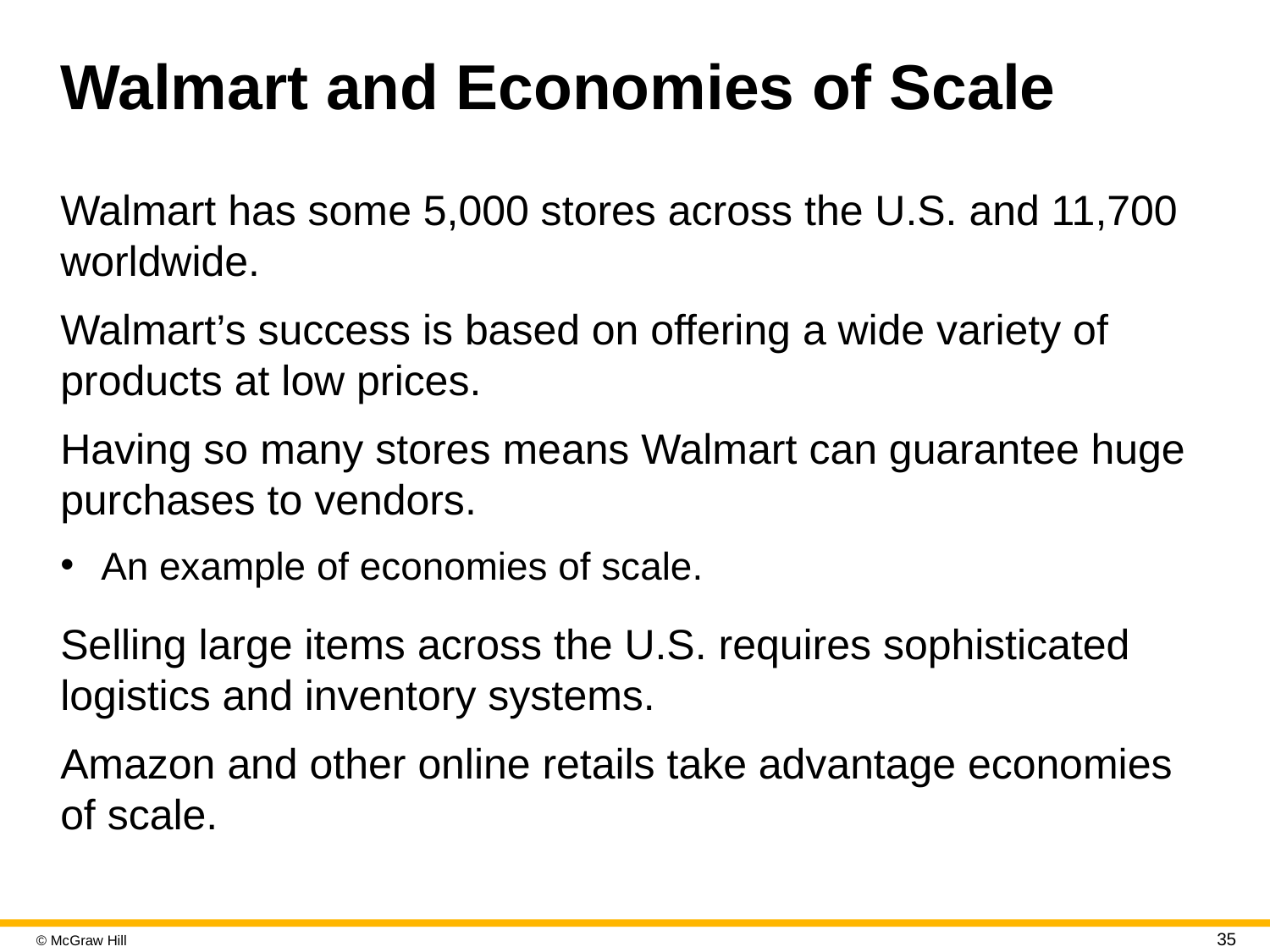

# Walmart and Economies of Scale
Walmart has some 5,000 stores across the U.S. and 11,700 worldwide.
Walmart’s success is based on offering a wide variety of products at low prices.
Having so many stores means Walmart can guarantee huge purchases to vendors.
An example of economies of scale.
Selling large items across the U.S. requires sophisticated logistics and inventory systems.
Amazon and other online retails take advantage economies of scale.